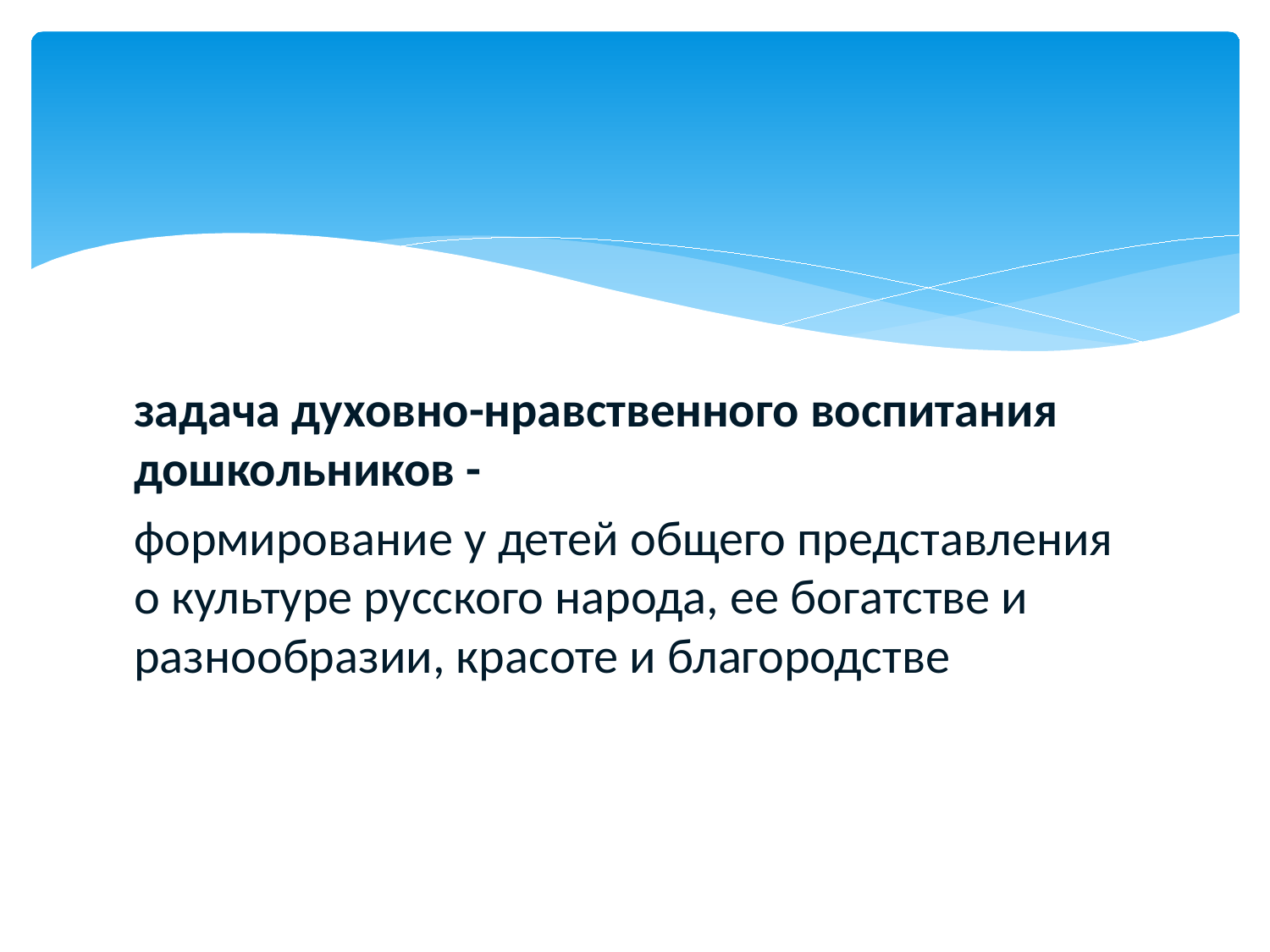

#
задача духовно-нравственного воспитания дошкольников -
формирование у детей общего представления о культуре русского народа, ее богатстве и разнообразии, красоте и благородстве